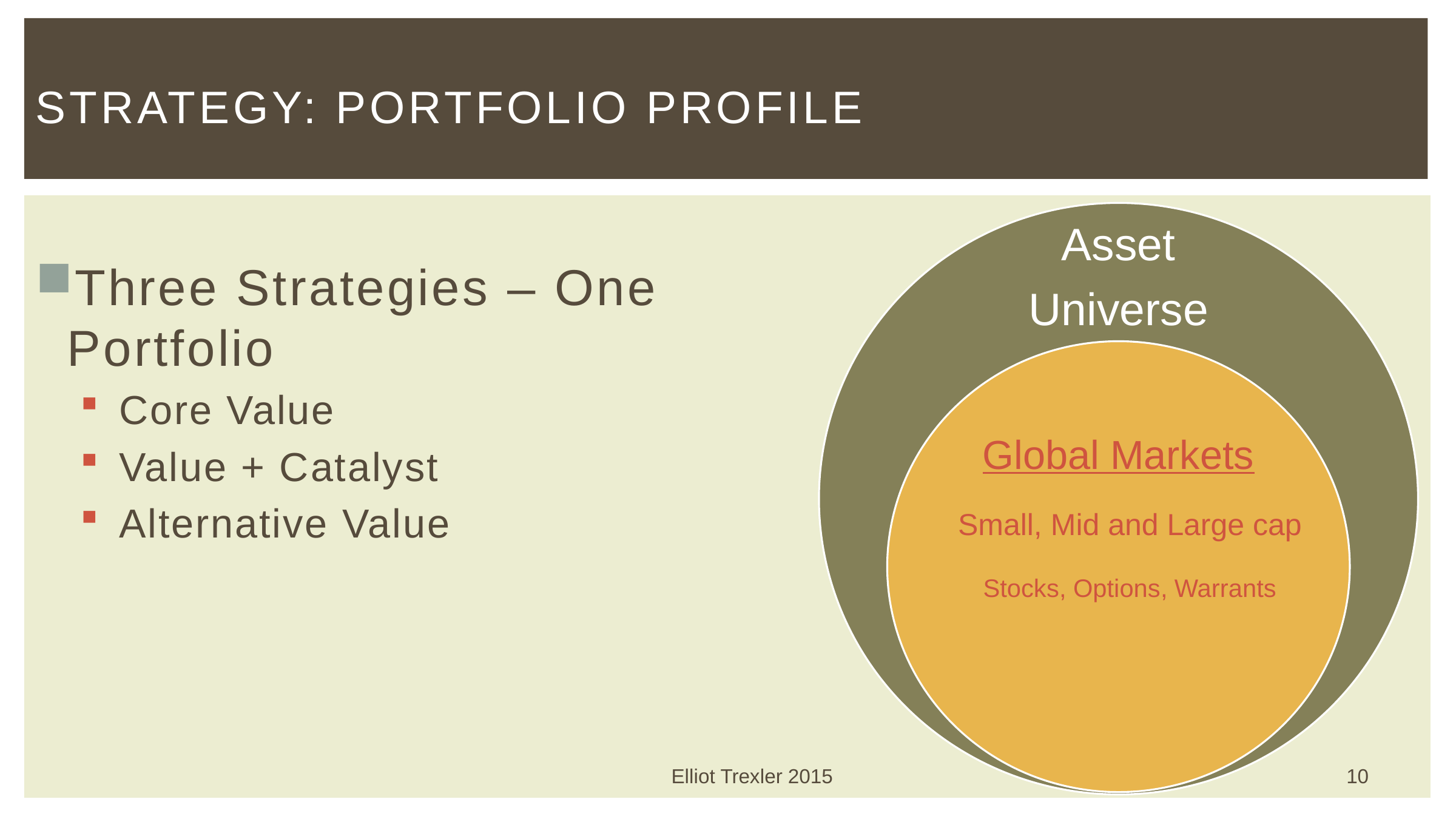

# Strategy: Portfolio Profile
Asset
Universe

Three Strategies – One Portfolio
 Core Value
 Value + Catalyst
 Alternative Value

Global Markets
Small, Mid and Large cap

Stocks, Options, Warrants
10
Elliot Trexler 2015